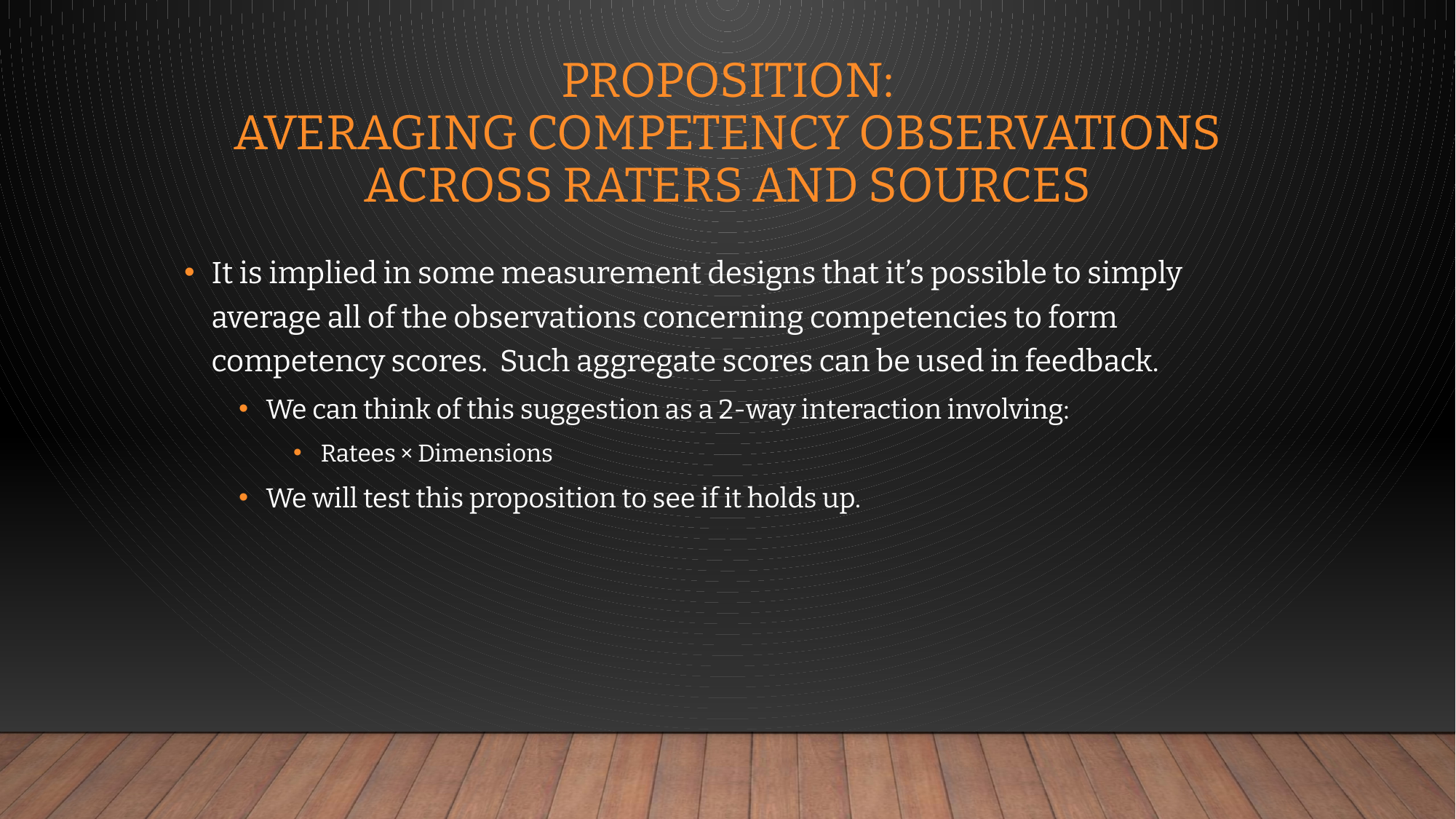

# Proposition: Averaging Competency Observations Across Raters and Sources
It is implied in some measurement designs that it’s possible to simply average all of the observations concerning competencies to form competency scores.  Such aggregate scores can be used in feedback.
We can think of this suggestion as a 2-way interaction involving:
Ratees × Dimensions
We will test this proposition to see if it holds up.